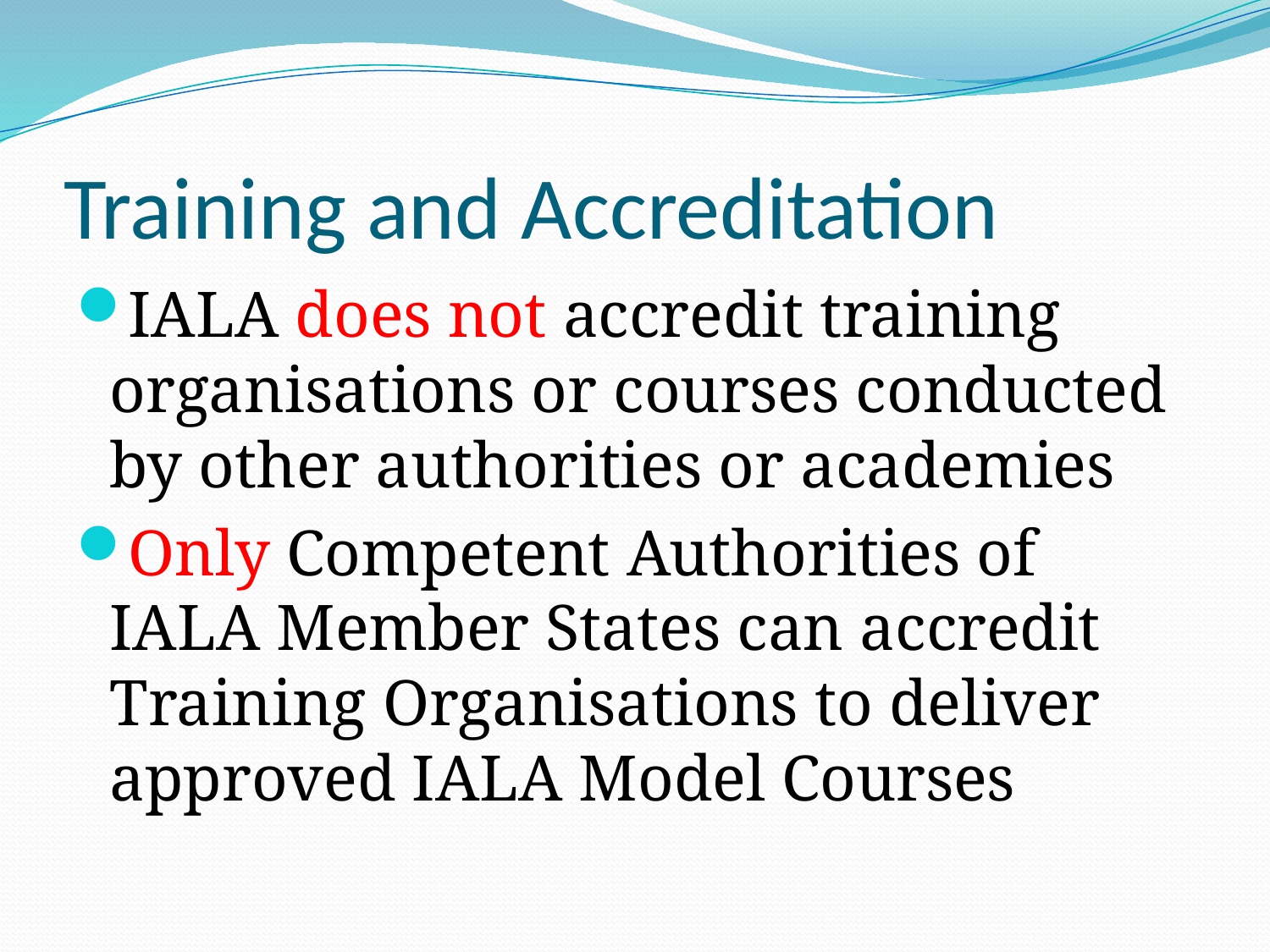

# Training and Accreditation
IALA does not accredit training organisations or courses conducted by other authorities or academies
Only Competent Authorities of IALA Member States can accredit Training Organisations to deliver approved IALA Model Courses